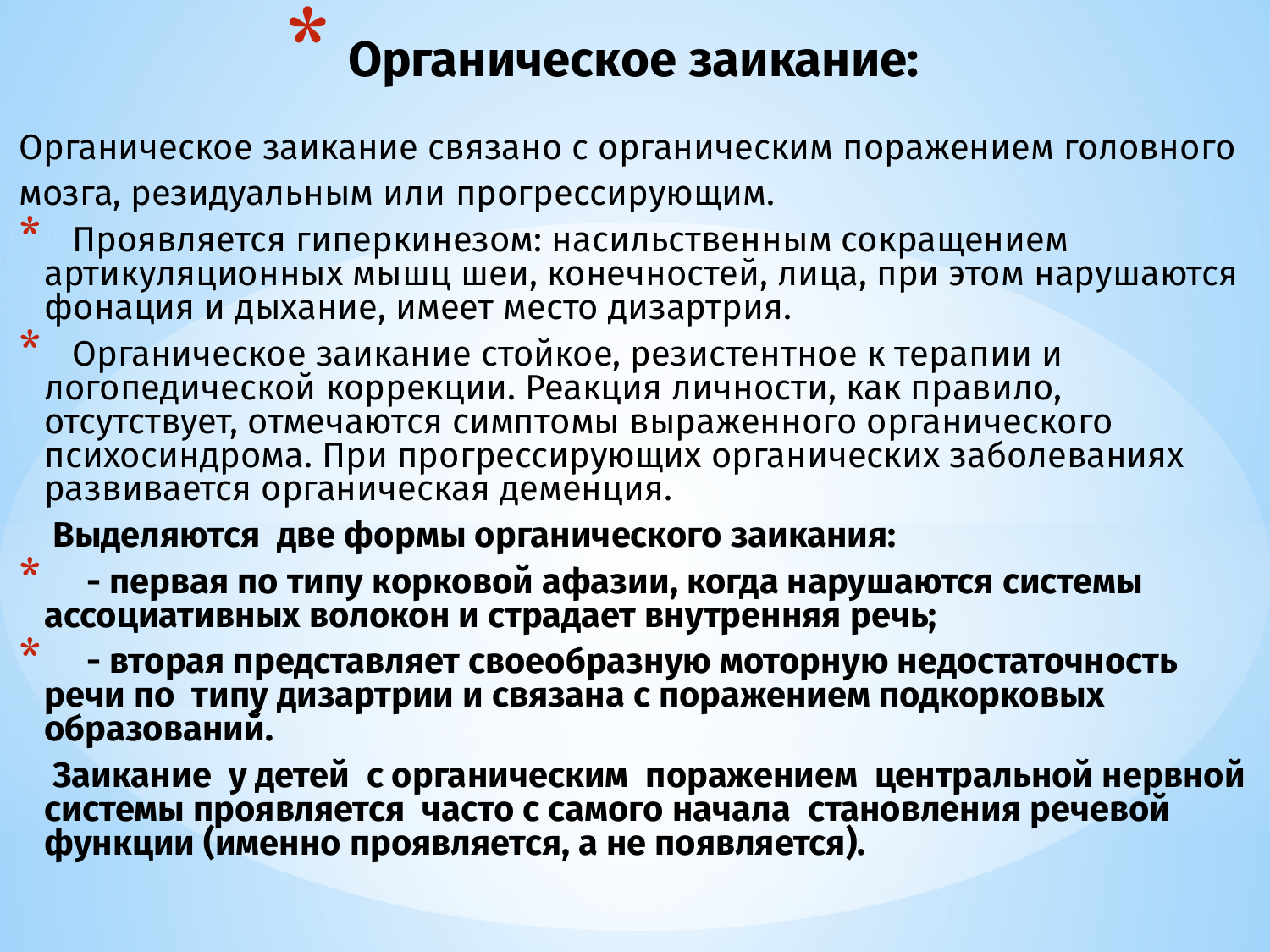

# Органическое заикание:
Органическое заикание связано с органическим поражением головного
мозга, резидуальным или прогрессирующим.
   Проявляется гиперкинезом: насильственным сокращением артикуляционных мышц шеи, конечностей, лица, при этом нарушаются фонация и дыхание, имеет место дизартрия.
   Органическое заикание стойкое, резистентное к терапии и логопедической коррекции. Реакция личности, как правило, отсутствует, отмечаются симптомы выраженного органического психосиндрома. При прогрессирующих органических заболеваниях развивается органическая деменция.
    Выделяются  две формы органического заикания:
     - первая по типу корковой афазии, когда нарушаются системы ассоциативных волокон и страдает внутренняя речь;
     - вторая представляет своеобразную моторную недостаточность речи по  типу дизартрии и связана с поражением подкорковых образований.
    Заикание  у детей  с органическим  поражением  центральной нервной системы проявляется  часто с самого начала  становления речевой функции (именно проявляется, а не появляется).